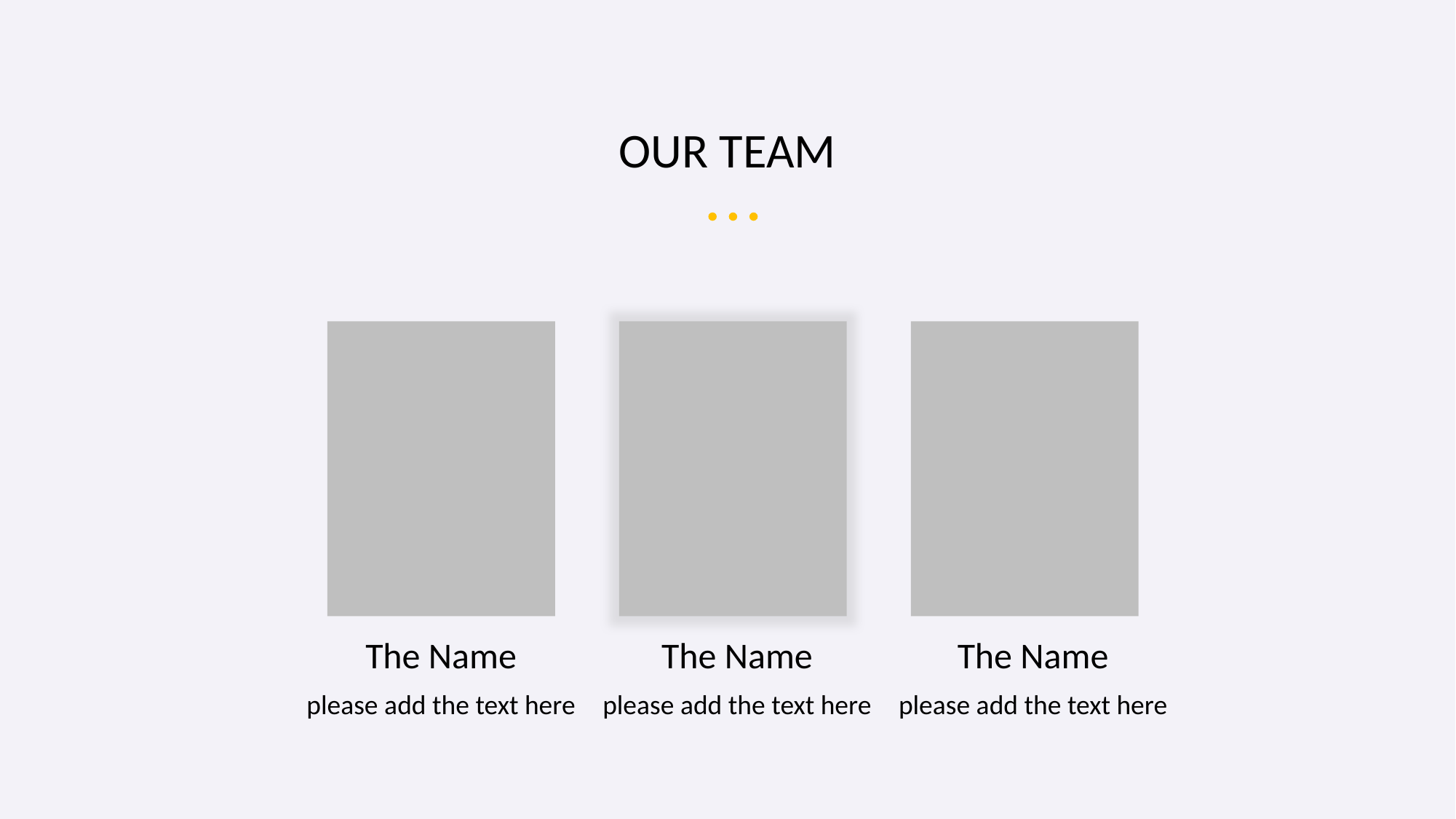

OUR TEAM

The Name
The Name
The Name
please add the text here
please add the text here
please add the text here